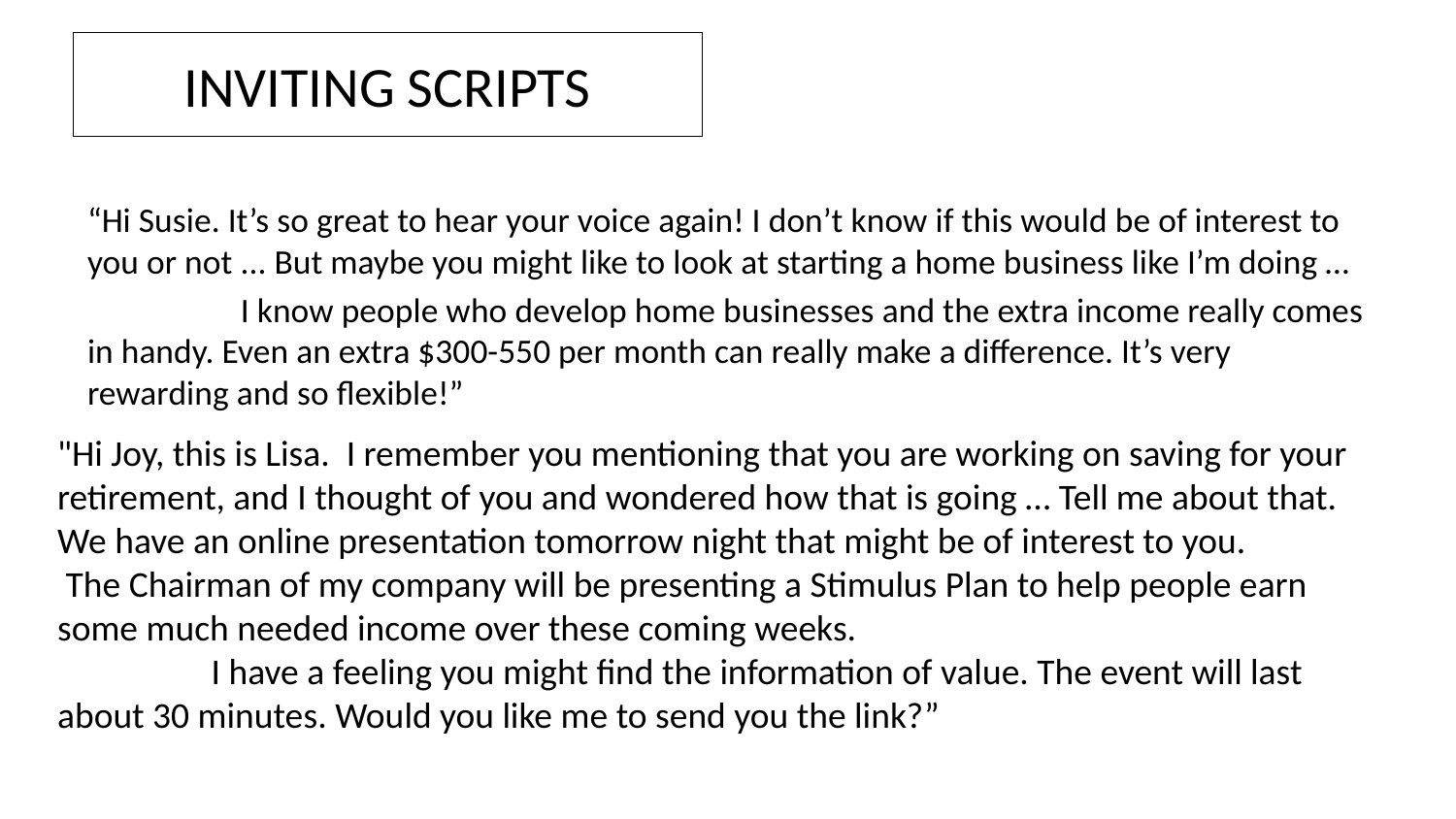

# INVITING SCRIPTS
“Hi Susie. It’s so great to hear your voice again! I don’t know if this would be of interest to you or not ... But maybe you might like to look at starting a home business like I’m doing …
	 I know people who develop home businesses and the extra income really comes in handy. Even an extra $300-550 per month can really make a difference. It’s very rewarding and so flexible!”

"Hi Joy, this is Lisa.  I remember you mentioning that you are working on saving for your retirement, and I thought of you and wondered how that is going … Tell me about that. 	We have an online presentation tomorrow night that might be of interest to you.
 The Chairman of my company will be presenting a Stimulus Plan to help people earn some much needed income over these coming weeks.
	 I have a feeling you might find the information of value. The event will last about 30 minutes. Would you like me to send you the link?”